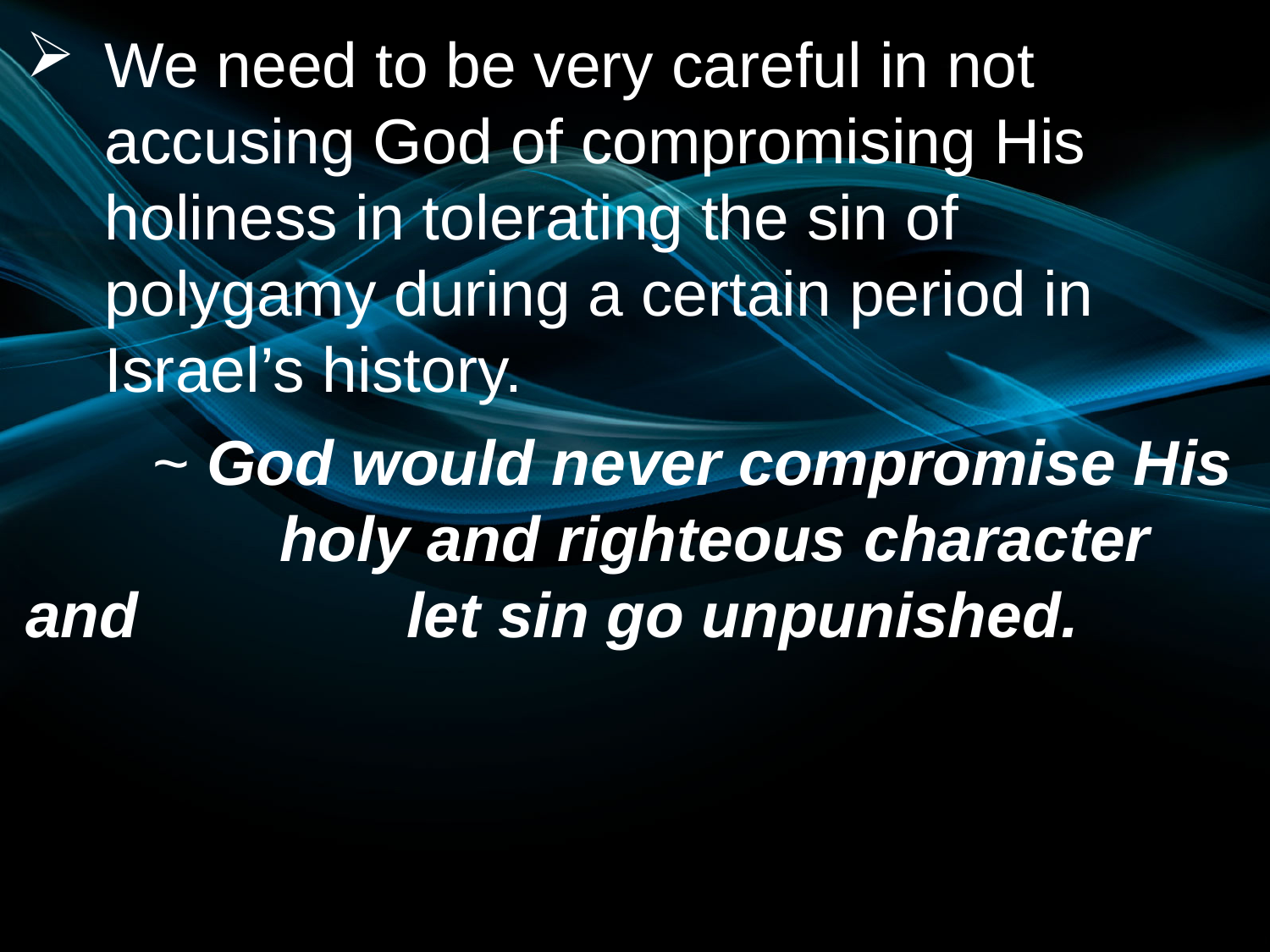

We need to be very careful in not accusing God of compromising His holiness in tolerating the sin of polygamy during a certain period in Israel’s history.
	~ God would never compromise His 		holy and righteous character and 		let sin go unpunished.